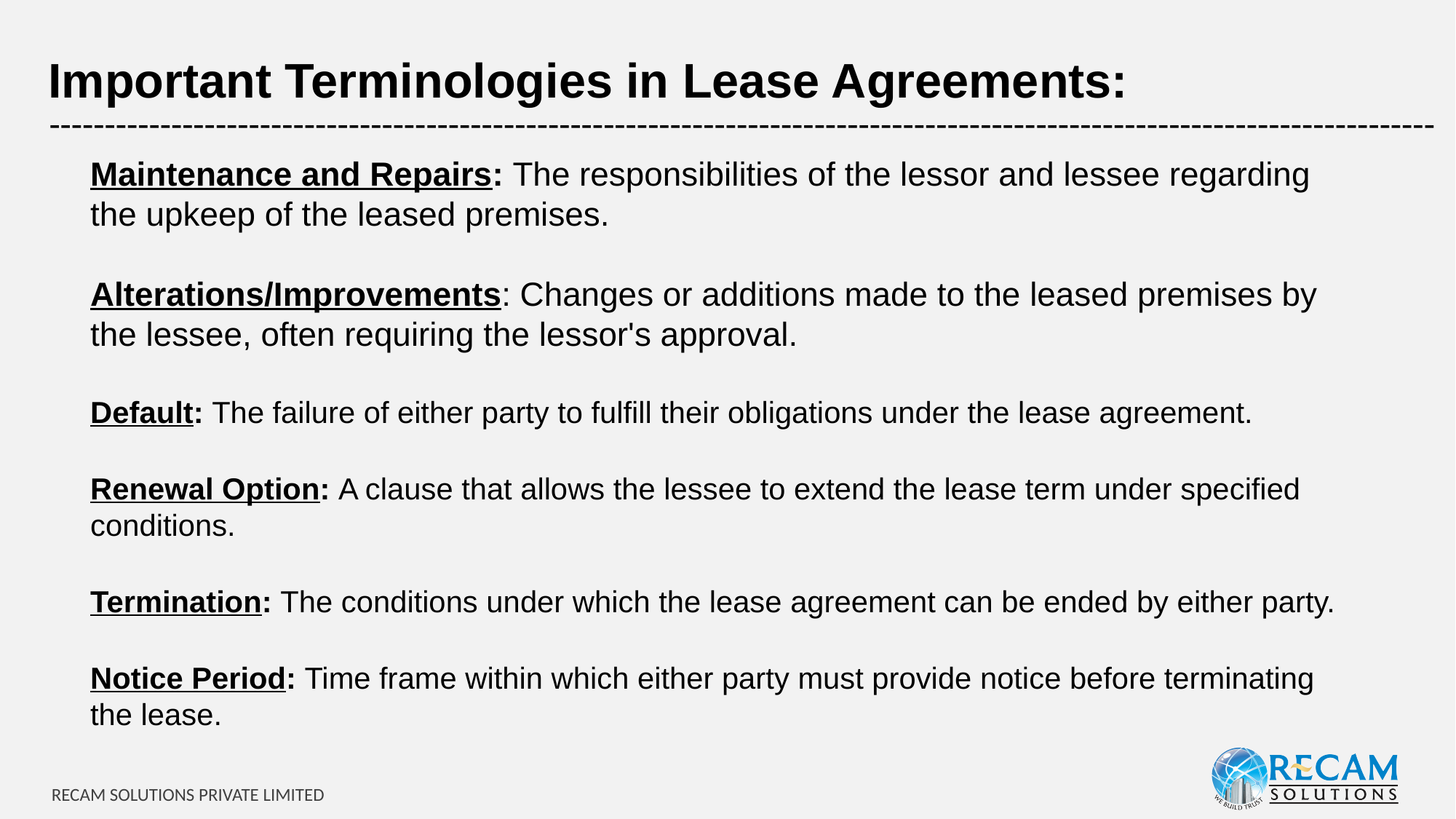

Important Terminologies in Lease Agreements:
-----------------------------------------------------------------------------------------------------------------------------
Maintenance and Repairs: The responsibilities of the lessor and lessee regarding the upkeep of the leased premises.

Alterations/Improvements: Changes or additions made to the leased premises by the lessee, often requiring the lessor's approval.

Default: The failure of either party to fulfill their obligations under the lease agreement.

Renewal Option: A clause that allows the lessee to extend the lease term under specified conditions.

Termination: The conditions under which the lease agreement can be ended by either party.

Notice Period: Time frame within which either party must provide notice before terminating the lease.
RECAM SOLUTIONS PRIVATE LIMITED